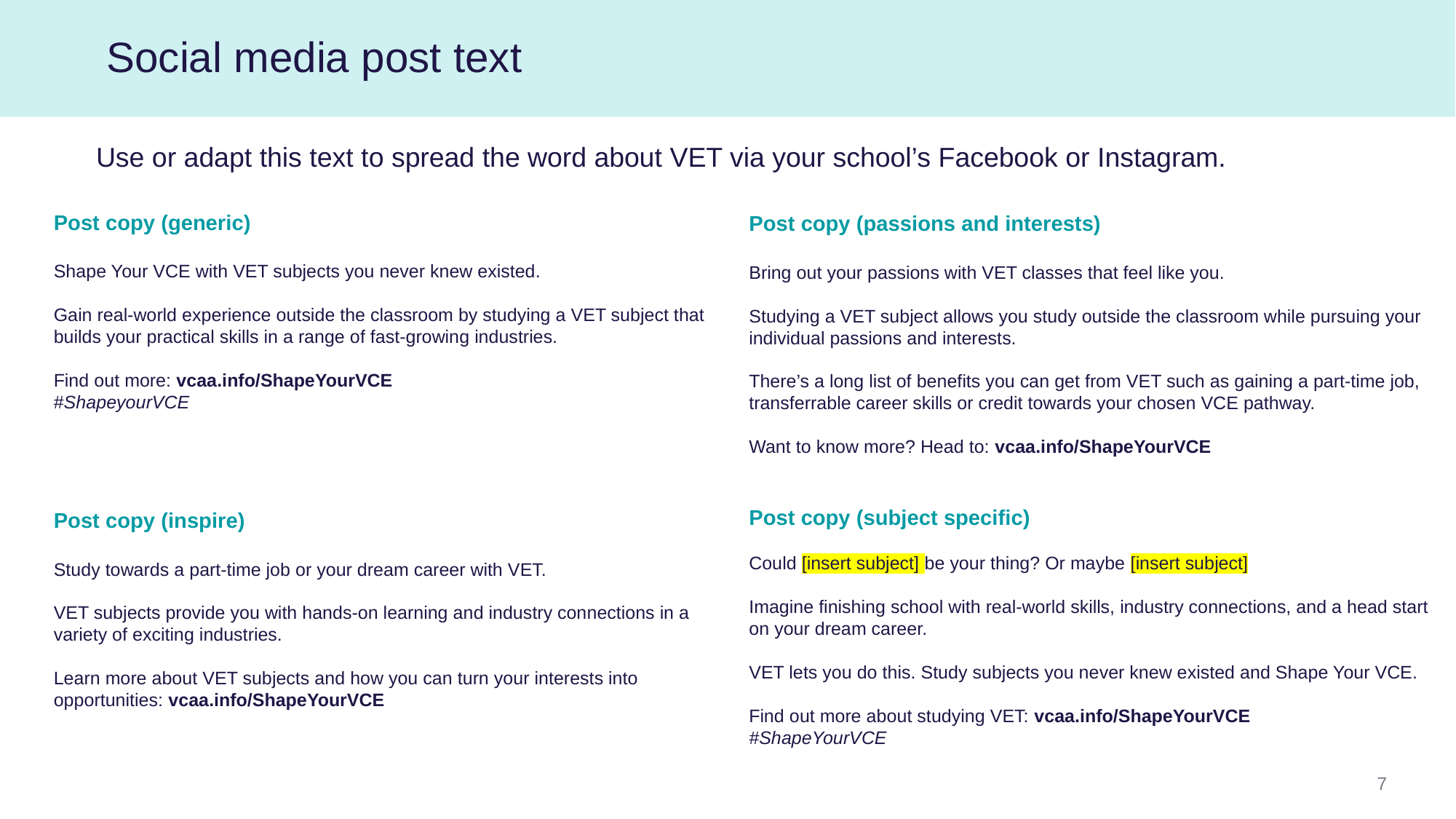

# Social media post text
Use or adapt this text to spread the word about VET via your school’s Facebook or Instagram.

Post copy (generic)

Shape Your VCE with VET subjects you never knew existed.

Gain real-world experience outside the classroom by studying a VET subject that builds your practical skills in a range of fast-growing industries.

Find out more: vcaa.info/ShapeYourVCE
#ShapeyourVCE

Post copy (inspire)

Study towards a part-time job or your dream career with VET.

VET subjects provide you with hands-on learning and industry connections in a variety of exciting industries.

Learn more about VET subjects and how you can turn your interests into opportunities: vcaa.info/ShapeYourVCE

Post copy (passions and interests)

Bring out your passions with VET classes that feel like you.

Studying a VET subject allows you study outside the classroom while pursuing your individual passions and interests.

There’s a long list of benefits you can get from VET such as gaining a part-time job, transferrable career skills or credit towards your chosen VCE pathway.

Want to know more? Head to: vcaa.info/ShapeYourVCE

Post copy (subject specific)

Could [insert subject] be your thing? Or maybe [insert subject]

Imagine finishing school with real-world skills, industry connections, and a head start on your dream career.

VET lets you do this. Study subjects you never knew existed and Shape Your VCE.

Find out more about studying VET: vcaa.info/ShapeYourVCE
#ShapeYourVCE

7